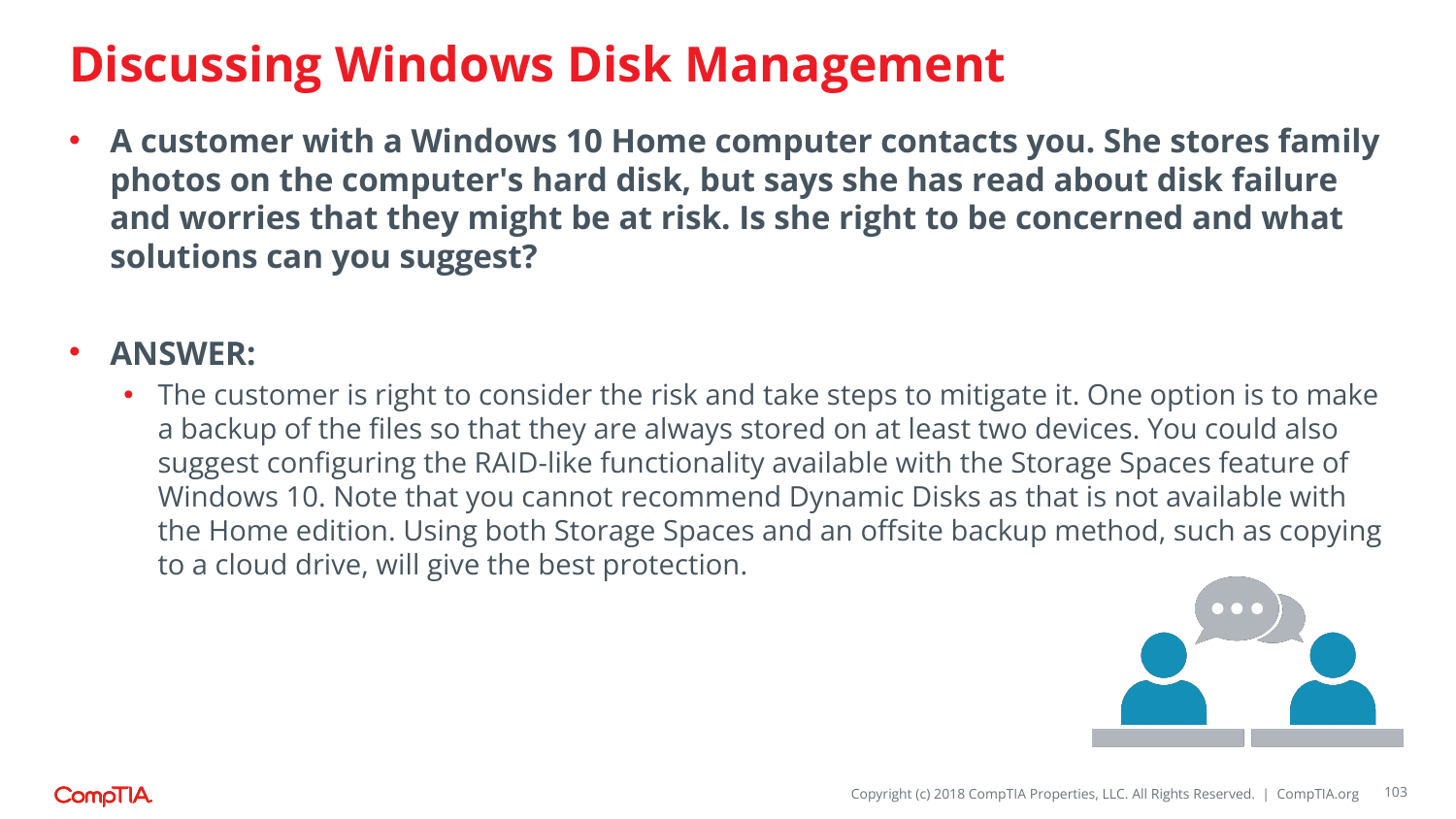

# Discussing Windows Disk Management
A customer with a Windows 10 Home computer contacts you. She stores family photos on the computer's hard disk, but says she has read about disk failure and worries that they might be at risk. Is she right to be concerned and what solutions can you suggest?

ANSWER:
The customer is right to consider the risk and take steps to mitigate it. One option is to make a backup of the files so that they are always stored on at least two devices. You could also suggest configuring the RAID-like functionality available with the Storage Spaces feature of Windows 10. Note that you cannot recommend Dynamic Disks as that is not available with the Home edition. Using both Storage Spaces and an offsite backup method, such as copying to a cloud drive, will give the best protection.
103